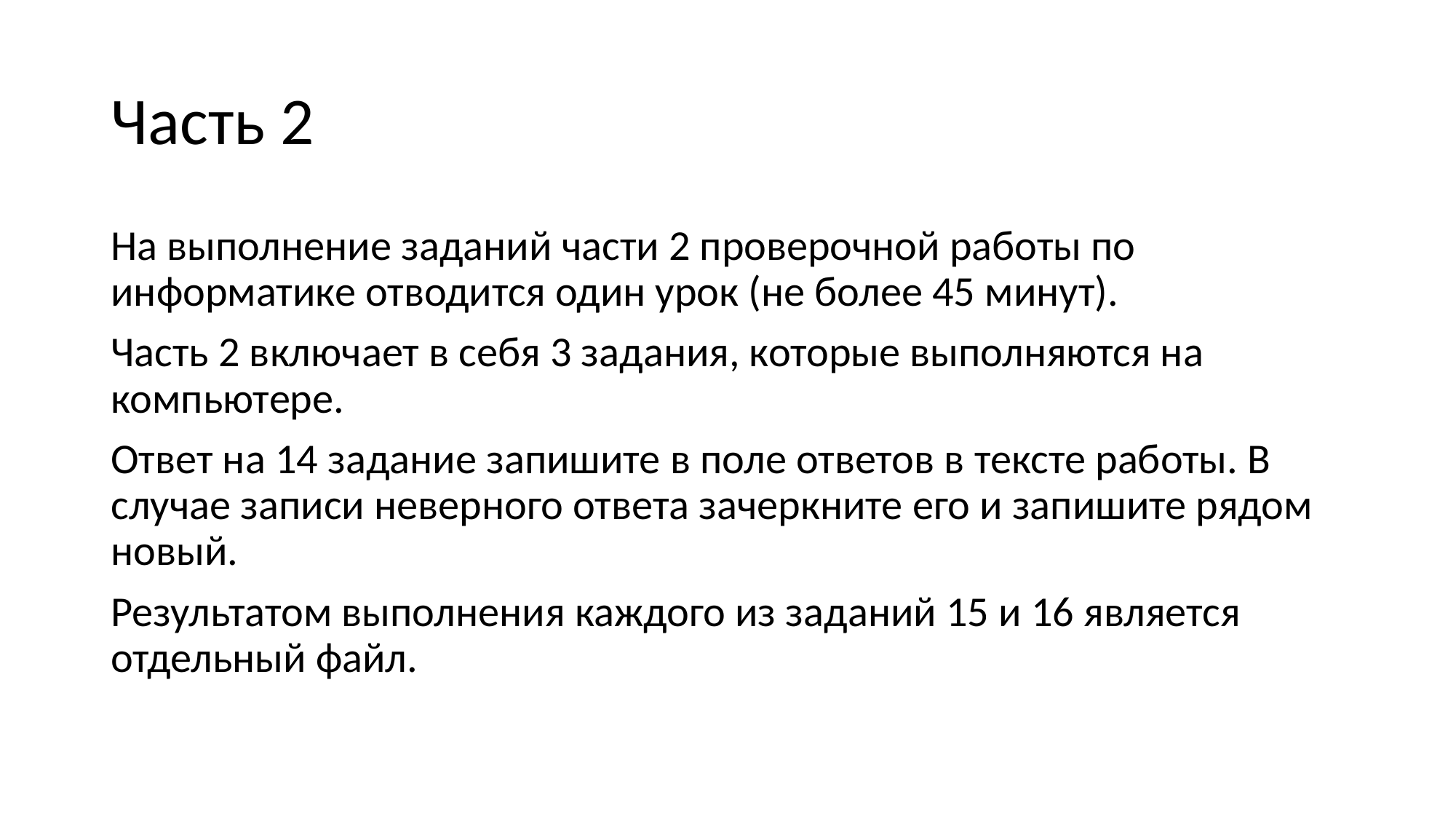

# Часть 2
На выполнение заданий части 2 проверочной работы по информатике отводится один урок (не более 45 минут).
Часть 2 включает в себя 3 задания, которые выполняются на компьютере.
Ответ на 14 задание запишите в поле ответов в тексте работы. В случае записи неверного ответа зачеркните его и запишите рядом новый.
Результатом выполнения каждого из заданий 15 и 16 является отдельный файл.